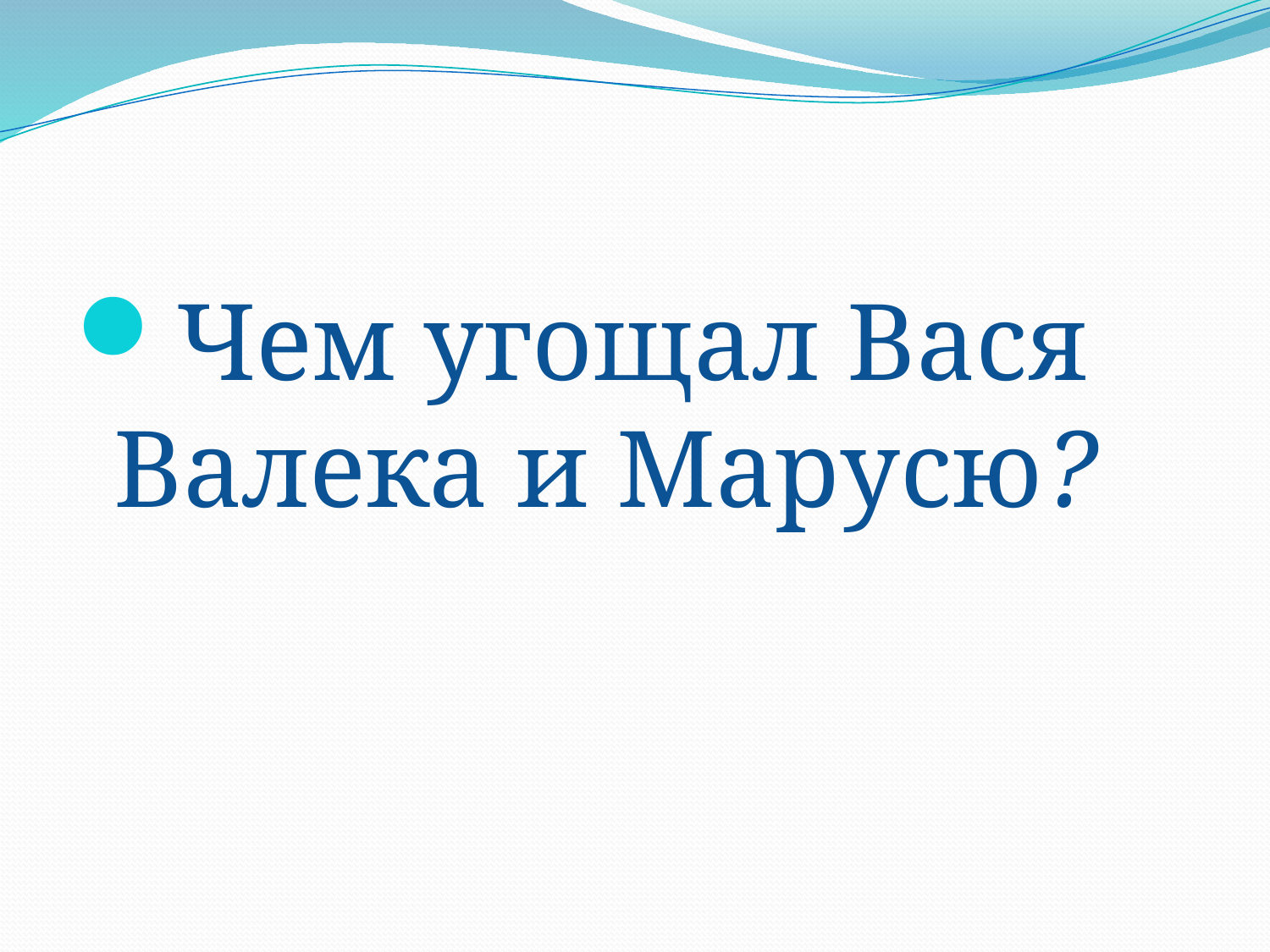

#
Чем угощал Вася Валека и Марусю?